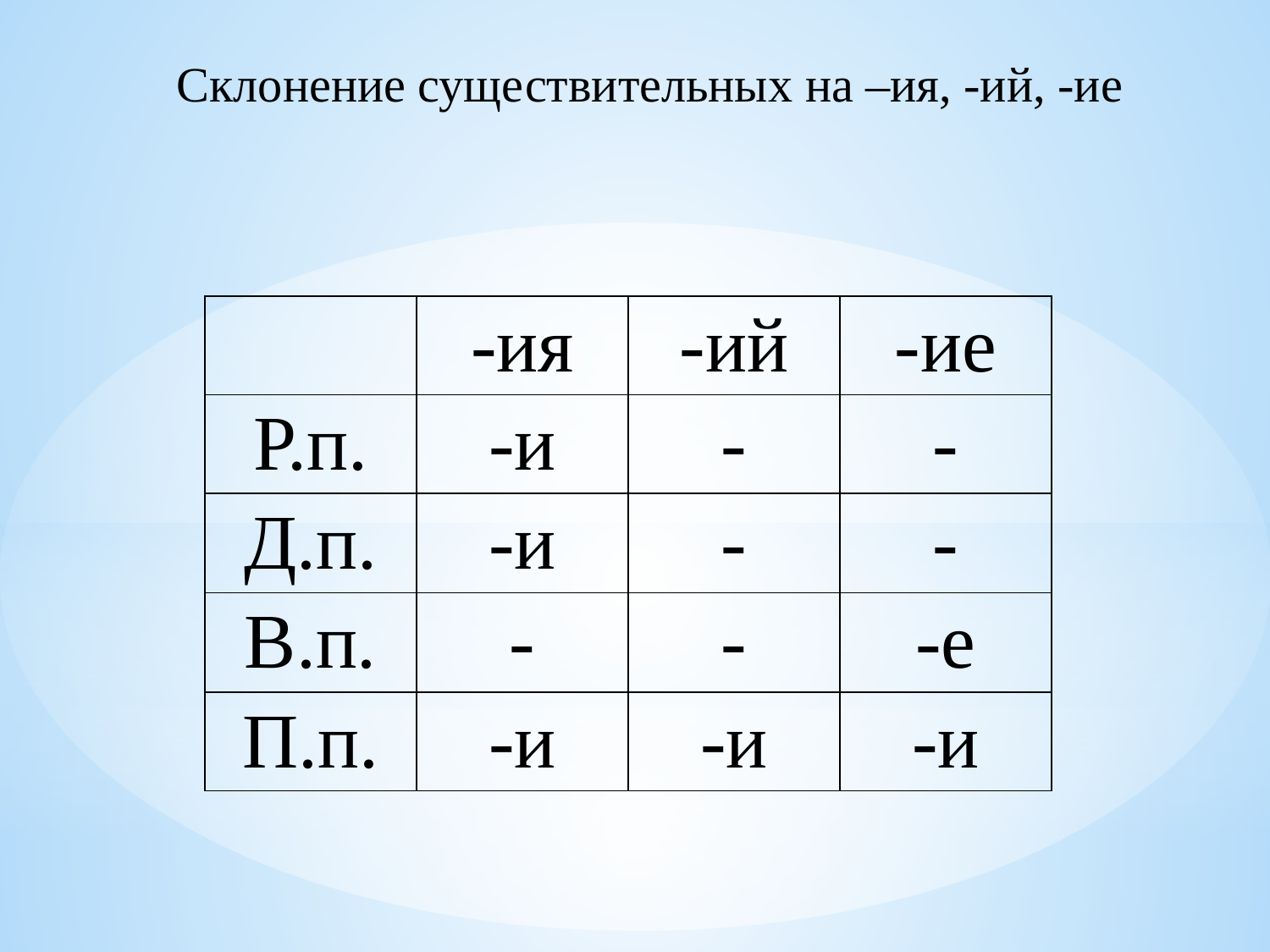

Склонение существительных на –ия, -ий, -ие
|  | -ия | -ий | -ие |
| --- | --- | --- | --- |
| Р.п. | -и | - | - |
| Д.п. | -и | - | - |
| В.п. | - | - | -е |
| П.п. | -и | -и | -и |